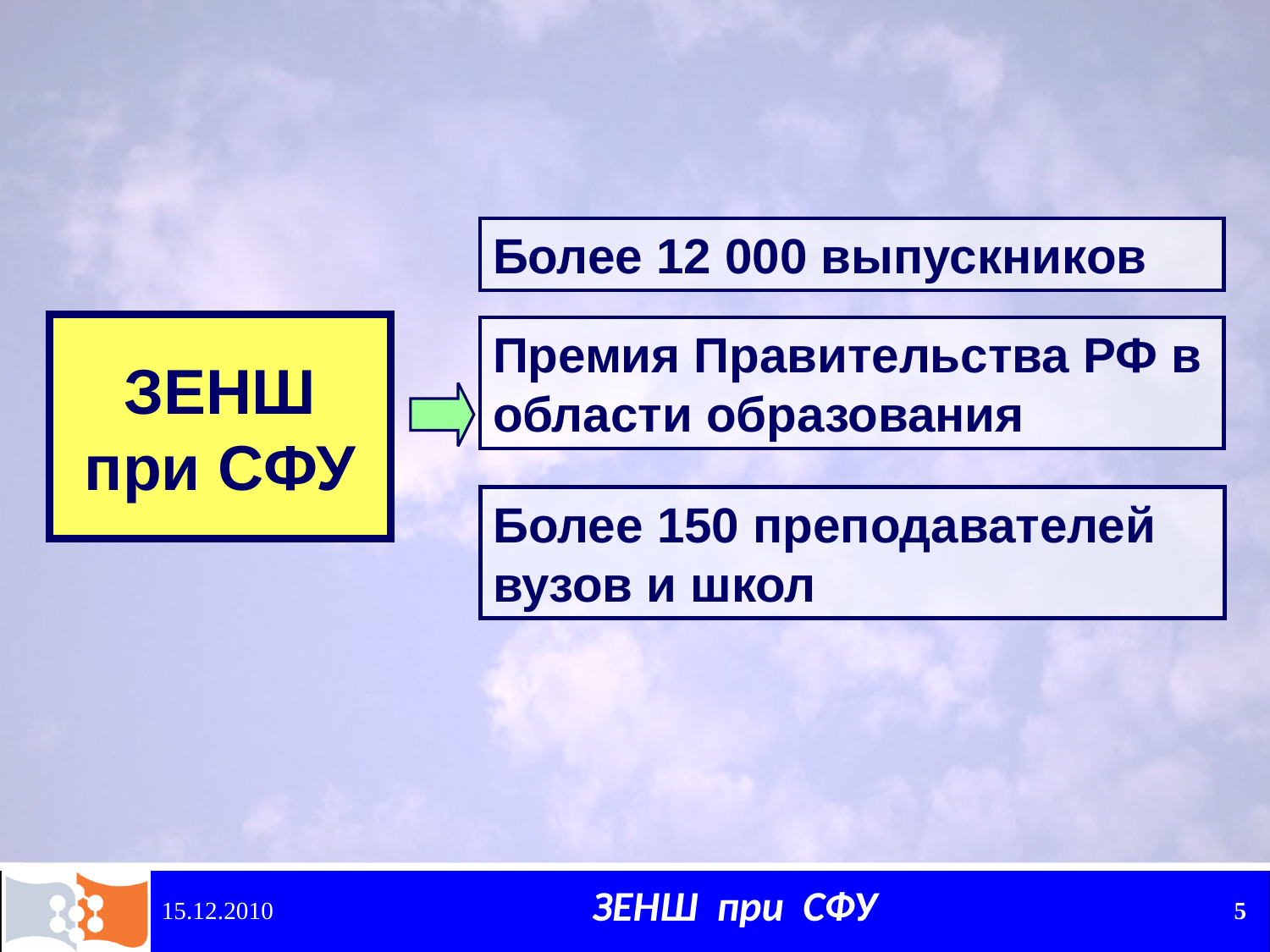

Более 12 000 выпускников
ЗЕНШ при СФУ
Премия Правительства РФ в области образования

Более 150 преподавателей вузов и школ
15.12.2010
5